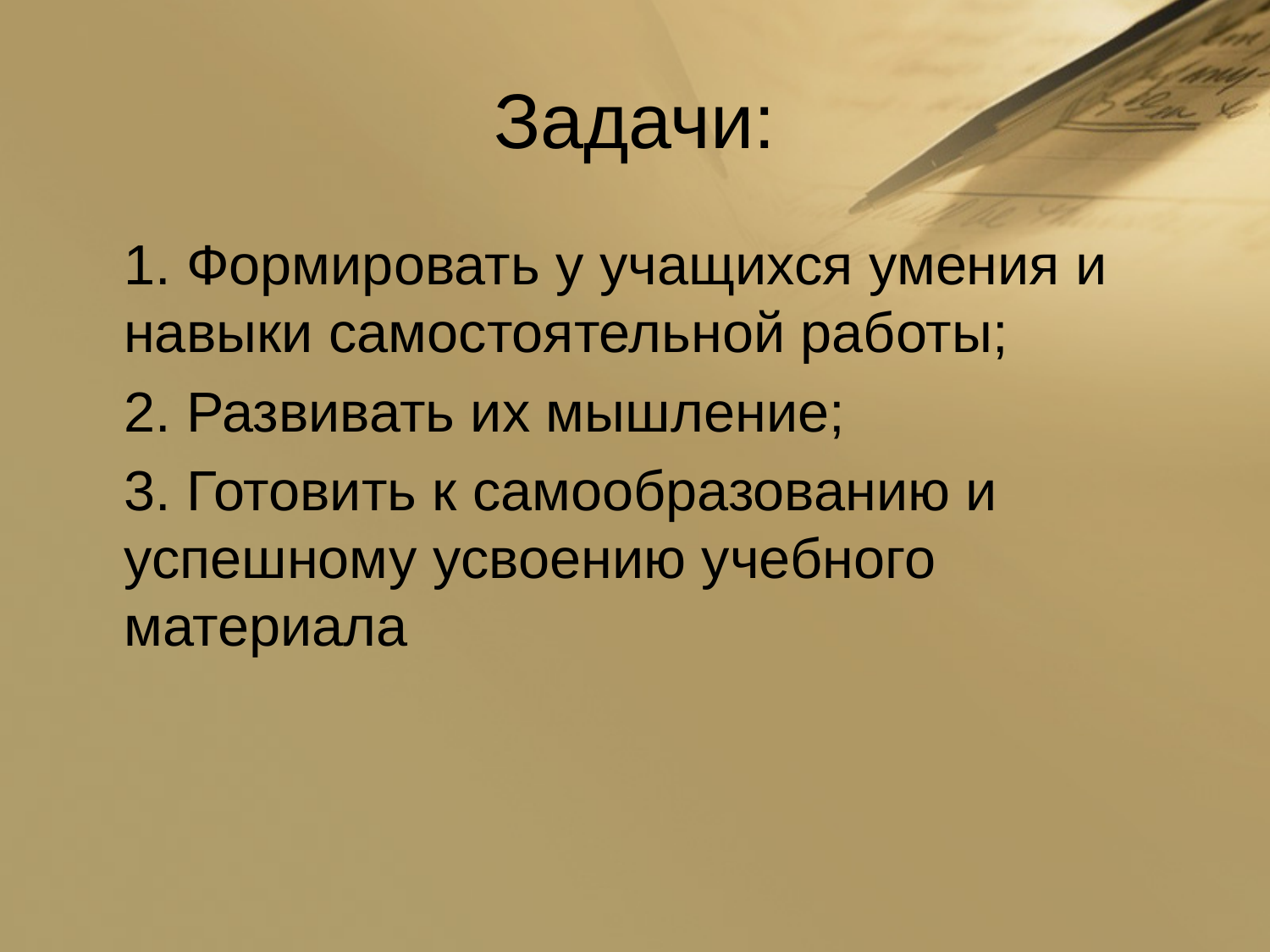

# Задачи:
	1. Формировать у учащихся умения и навыки самостоятельной работы;
	2. Развивать их мышление;
	3. Готовить к самообразованию и успешному усвоению учебного материала